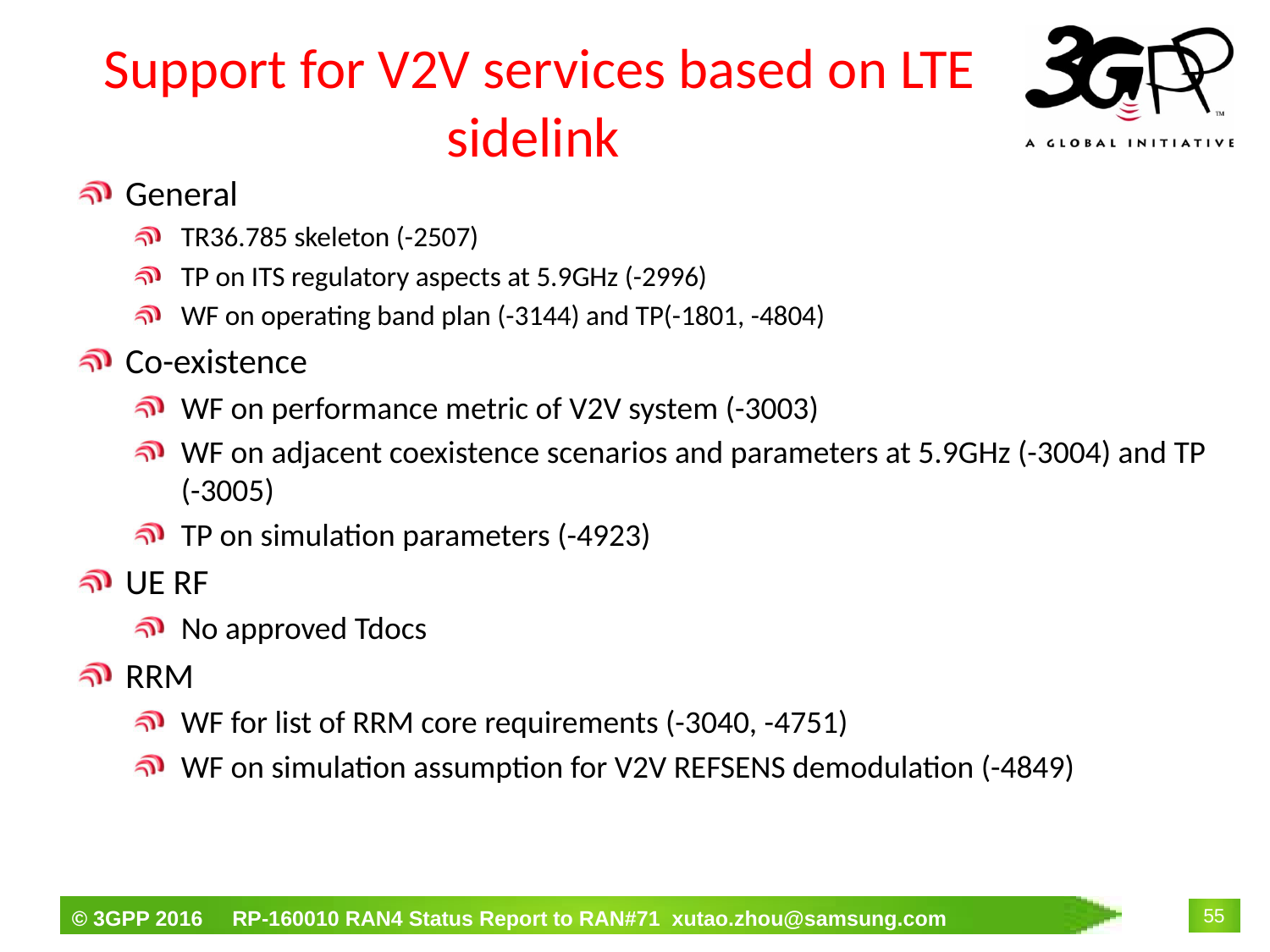

# Support for V2V services based on LTE sidelink
General
TR36.785 skeleton (-2507)
TP on ITS regulatory aspects at 5.9GHz (-2996)
WF on operating band plan (-3144) and TP(-1801, -4804)
Co-existence
WF on performance metric of V2V system (-3003)
WF on adjacent coexistence scenarios and parameters at 5.9GHz (-3004) and TP (-3005)
TP on simulation parameters (-4923)
UE RF
No approved Tdocs
RRM
WF for list of RRM core requirements (-3040, -4751)
WF on simulation assumption for V2V REFSENS demodulation (-4849)